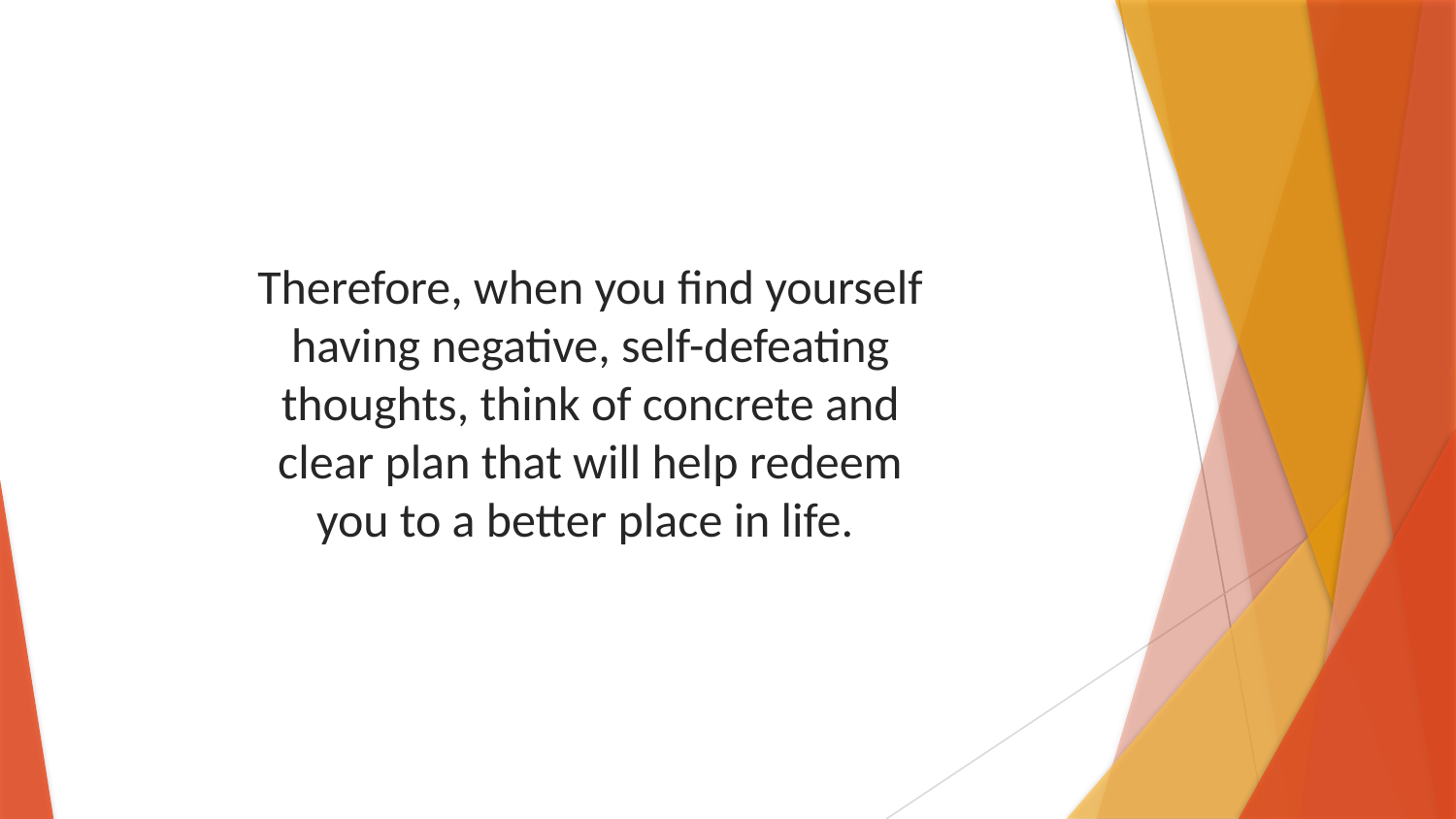

Therefore, when you find yourself having negative, self-defeating thoughts, think of concrete and clear plan that will help redeem you to a better place in life.